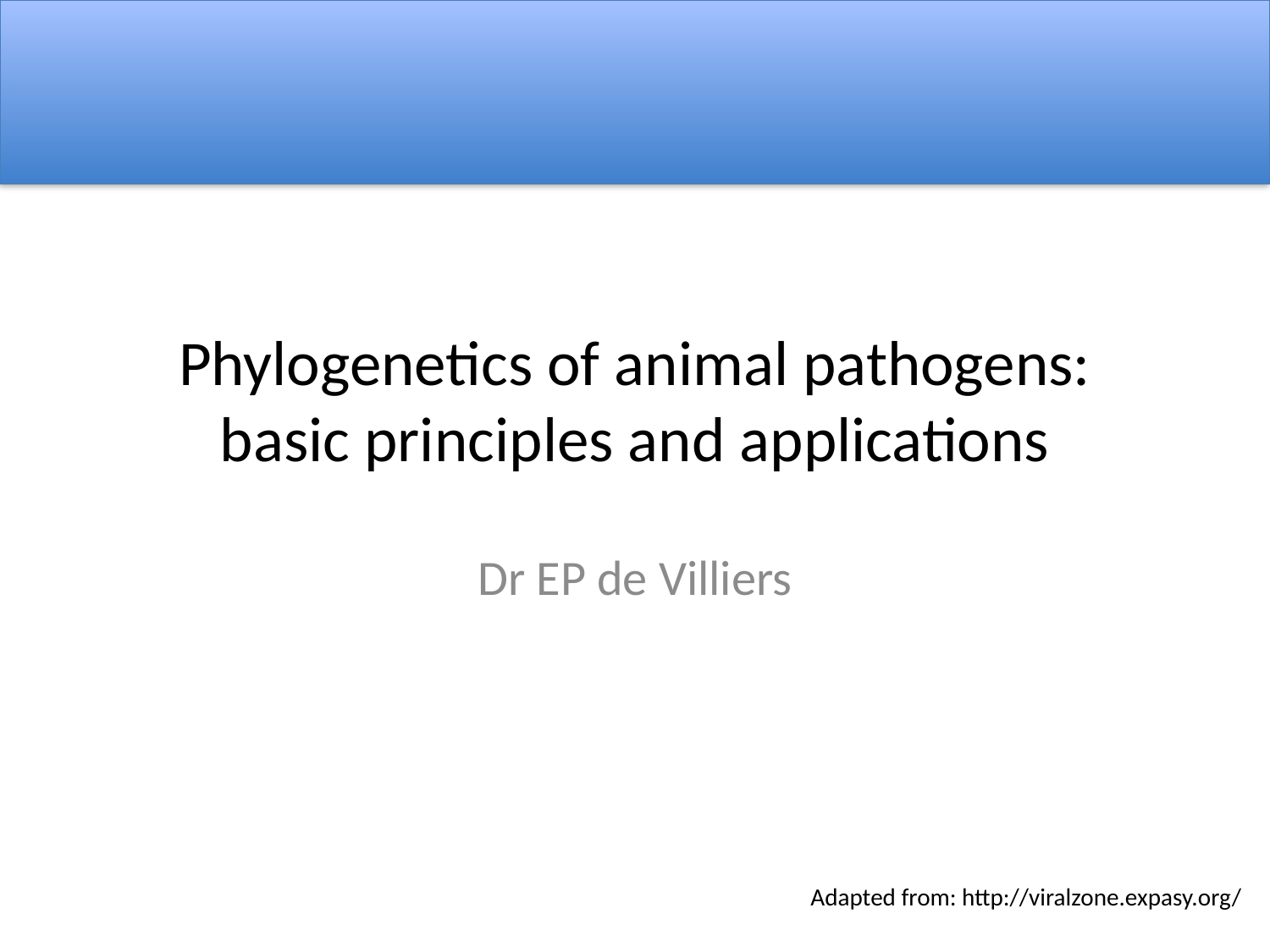

# Phylogenetics of animal pathogens: basic principles and applications
Dr EP de Villiers
Adapted from: http://viralzone.expasy.org/